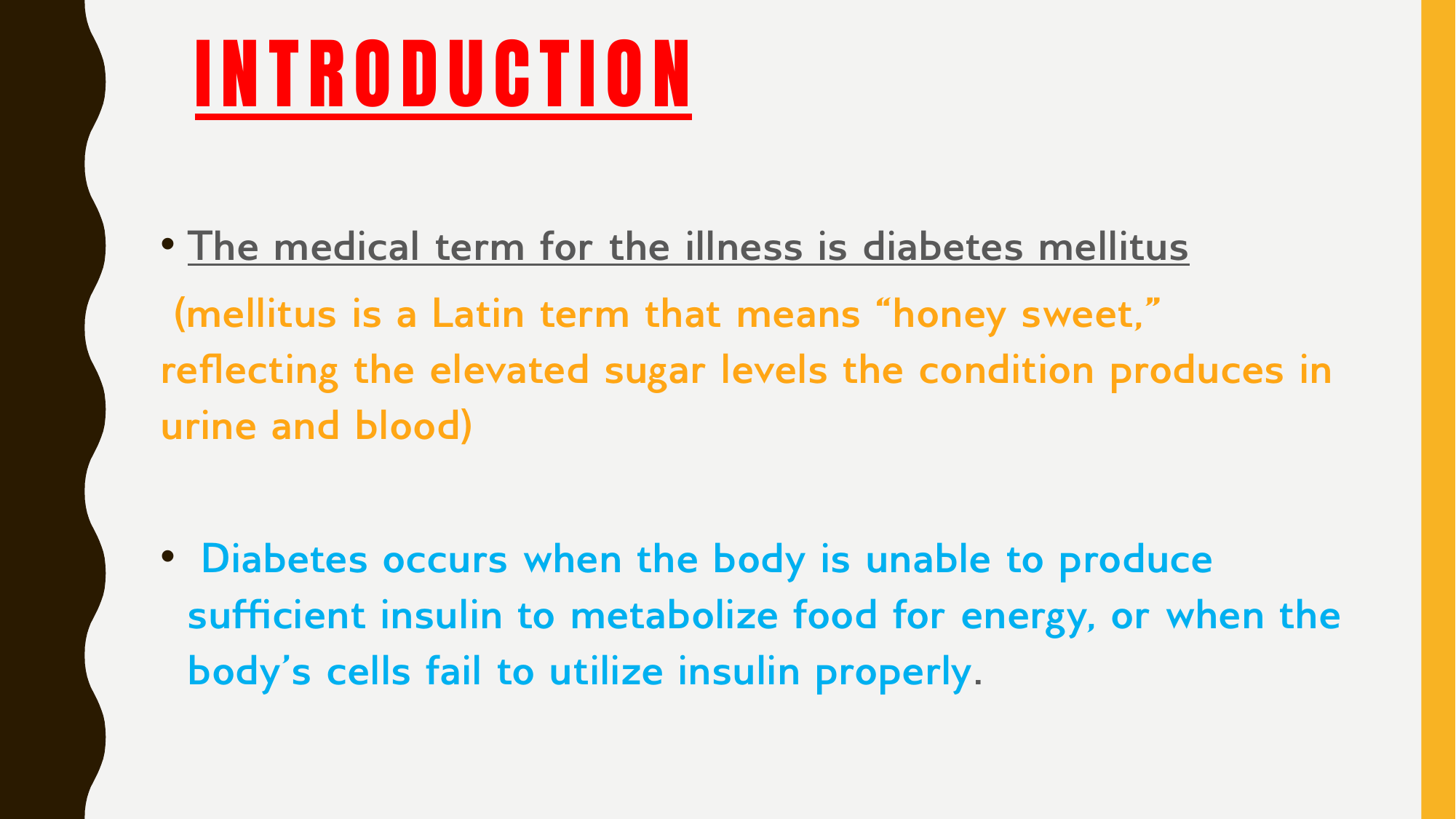

# INTRODUCTION
The medical term for the illness is diabetes mellitus
 (mellitus is a Latin term that means “honey sweet,” reflecting the elevated sugar levels the condition produces in urine and blood)

 Diabetes occurs when the body is unable to produce sufficient insulin to metabolize food for energy, or when the body’s cells fail to utilize insulin properly.